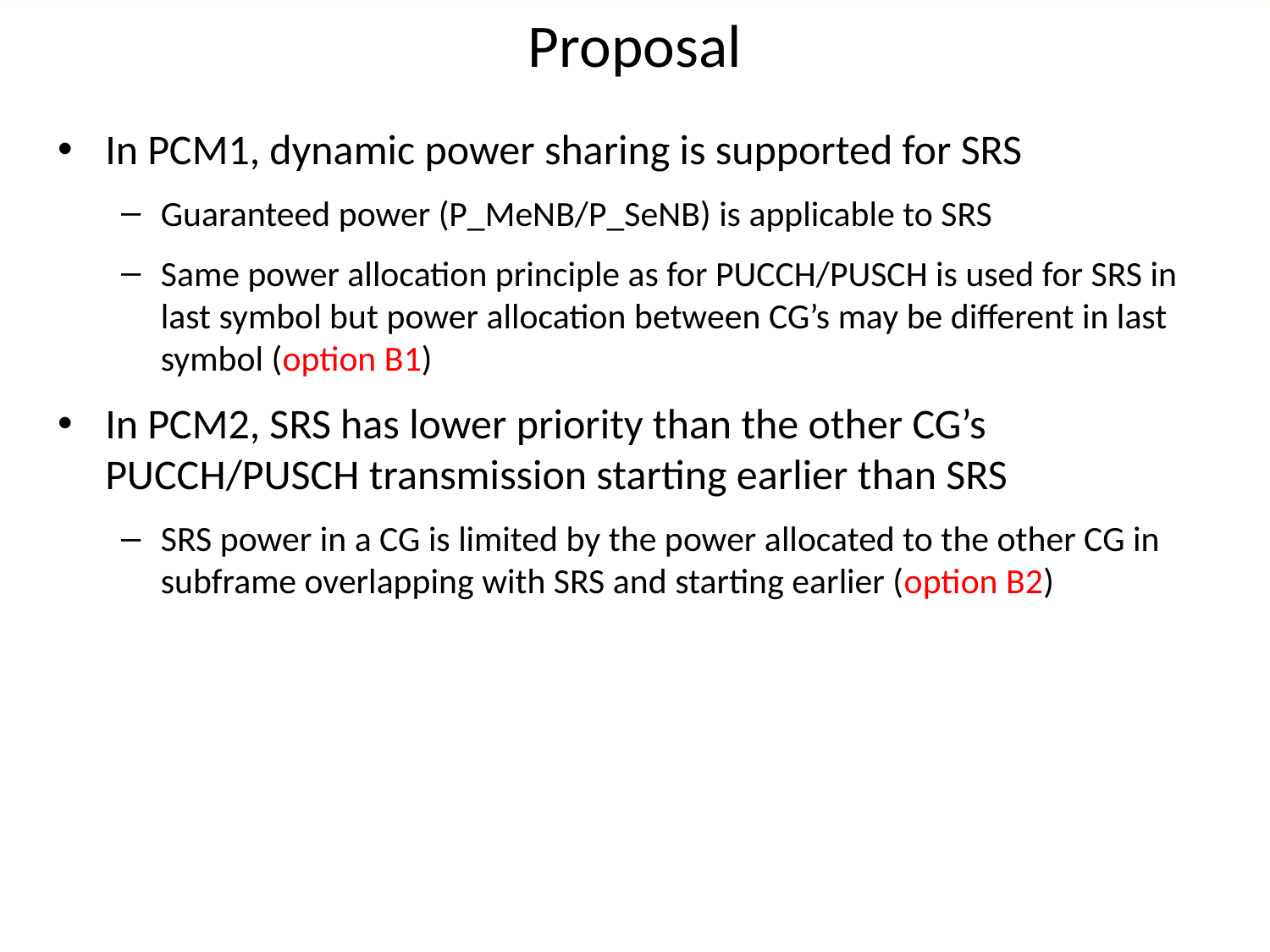

# Proposal

In PCM1, dynamic power sharing is supported for SRS
Guaranteed power (P_MeNB/P_SeNB) is applicable to SRS
Same power allocation principle as for PUCCH/PUSCH is used for SRS in last symbol but power allocation between CG’s may be different in last symbol (option B1)
In PCM2, SRS has lower priority than the other CG’s PUCCH/PUSCH transmission starting earlier than SRS
SRS power in a CG is limited by the power allocated to the other CG in subframe overlapping with SRS and starting earlier (option B2)